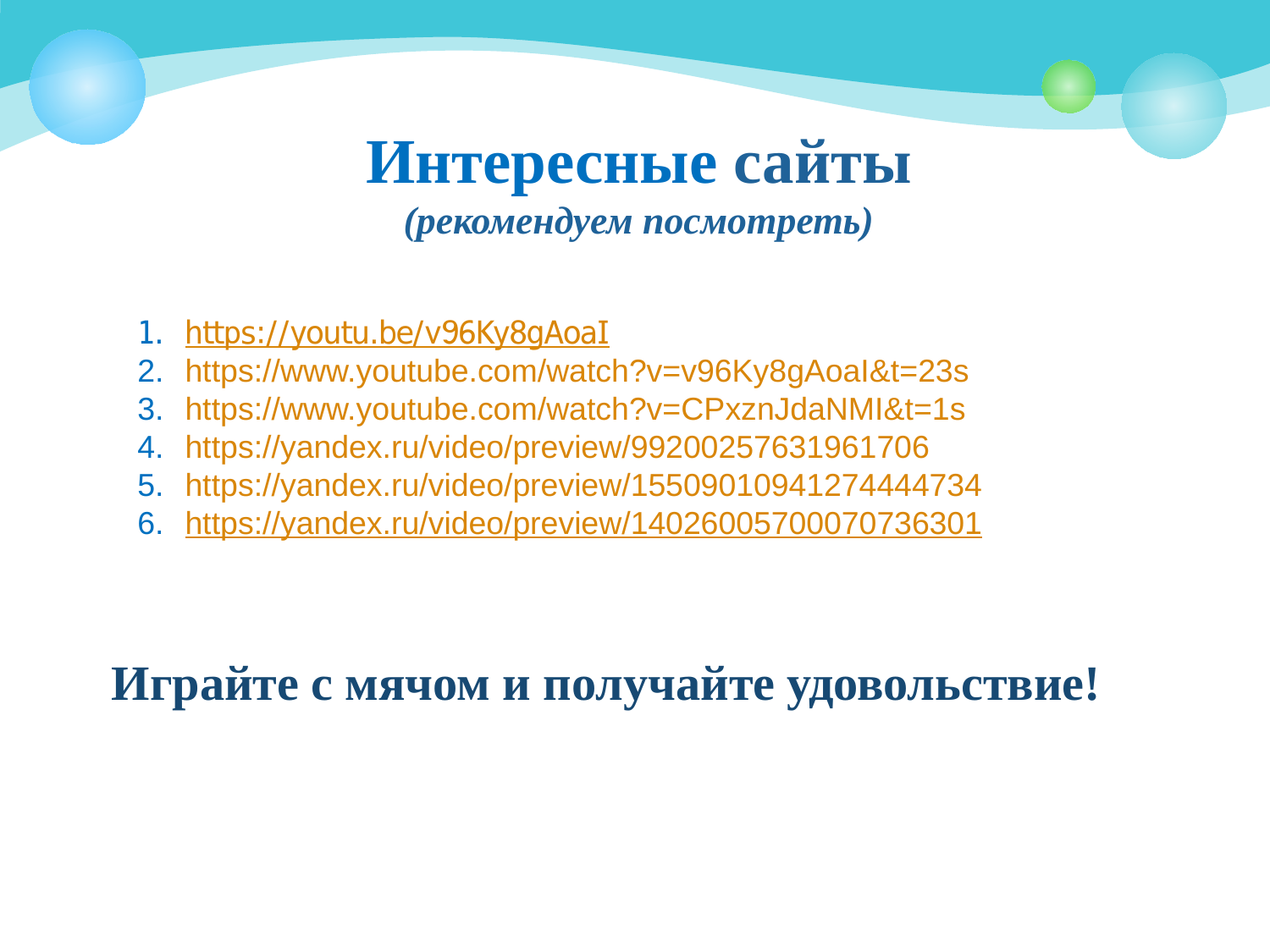

# Интересные сайты (рекомендуем посмотреть)
https://youtu.be/v96Ky8gAoaI
https://www.youtube.com/watch?v=v96Ky8gAoaI&t=23s
https://www.youtube.com/watch?v=CPxznJdaNMI&t=1s
https://yandex.ru/video/preview/99200257631961706
https://yandex.ru/video/preview/15509010941274444734
https://yandex.ru/video/preview/14026005700070736301
Играйте с мячом и получайте удовольствие!